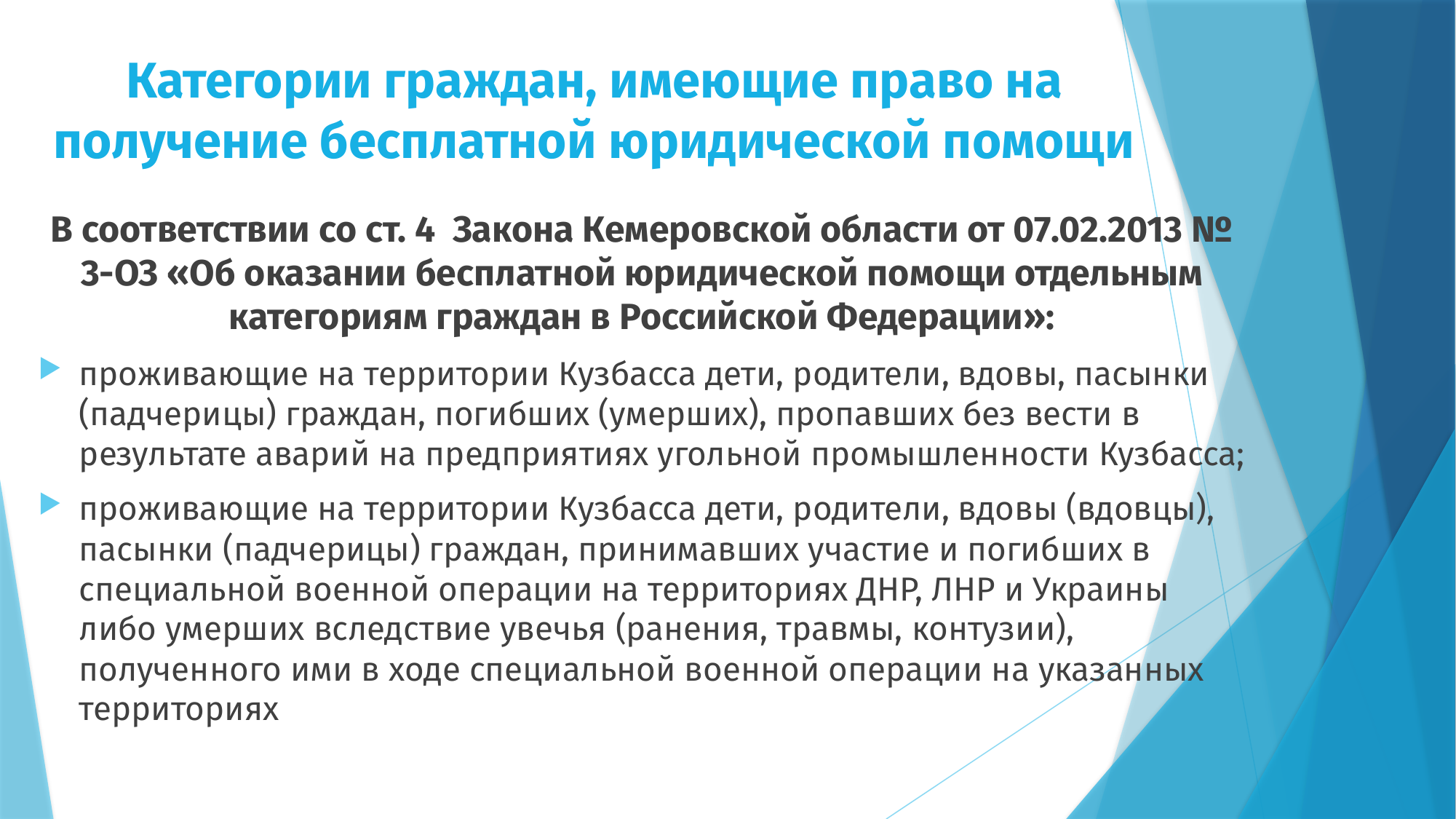

# Категории граждан, имеющие право на получение бесплатной юридической помощи
В соответствии со ст. 4  Закона Кемеровской области от 07.02.2013 № 3-ОЗ «Об оказании бесплатной юридической помощи отдельным категориям граждан в Российской Федерации»:
проживающие на территории Кузбасса дети, родители, вдовы, пасынки (падчерицы) граждан, погибших (умерших), пропавших без вести в результате аварий на предприятиях угольной промышленности Кузбасса;
проживающие на территории Кузбасса дети, родители, вдовы (вдовцы), пасынки (падчерицы) граждан, принимавших участие и погибших в специальной военной операции на территориях ДНР, ЛНР и Украины либо умерших вследствие увечья (ранения, травмы, контузии), полученного ими в ходе специальной военной операции на указанных территориях